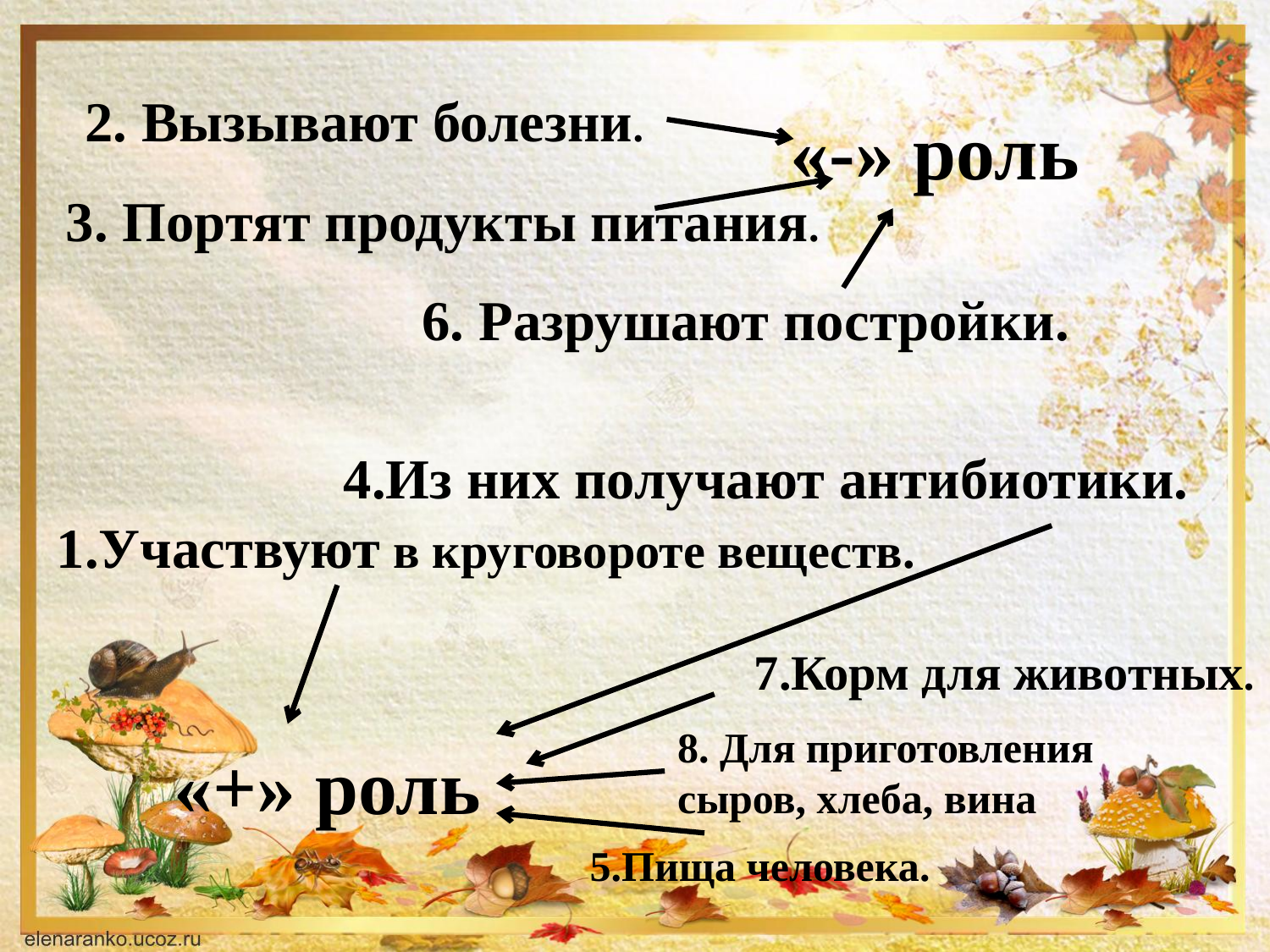

«-» роль
2. Вызывают болезни.
3. Портят продукты питания.
6. Разрушают постройки.
4.Из них получают антибиотики.
1.Участвуют в круговороте веществ.
7.Корм для животных.
# «+» роль
8. Для приготовления
сыров, хлеба, вина
5.Пища человека.